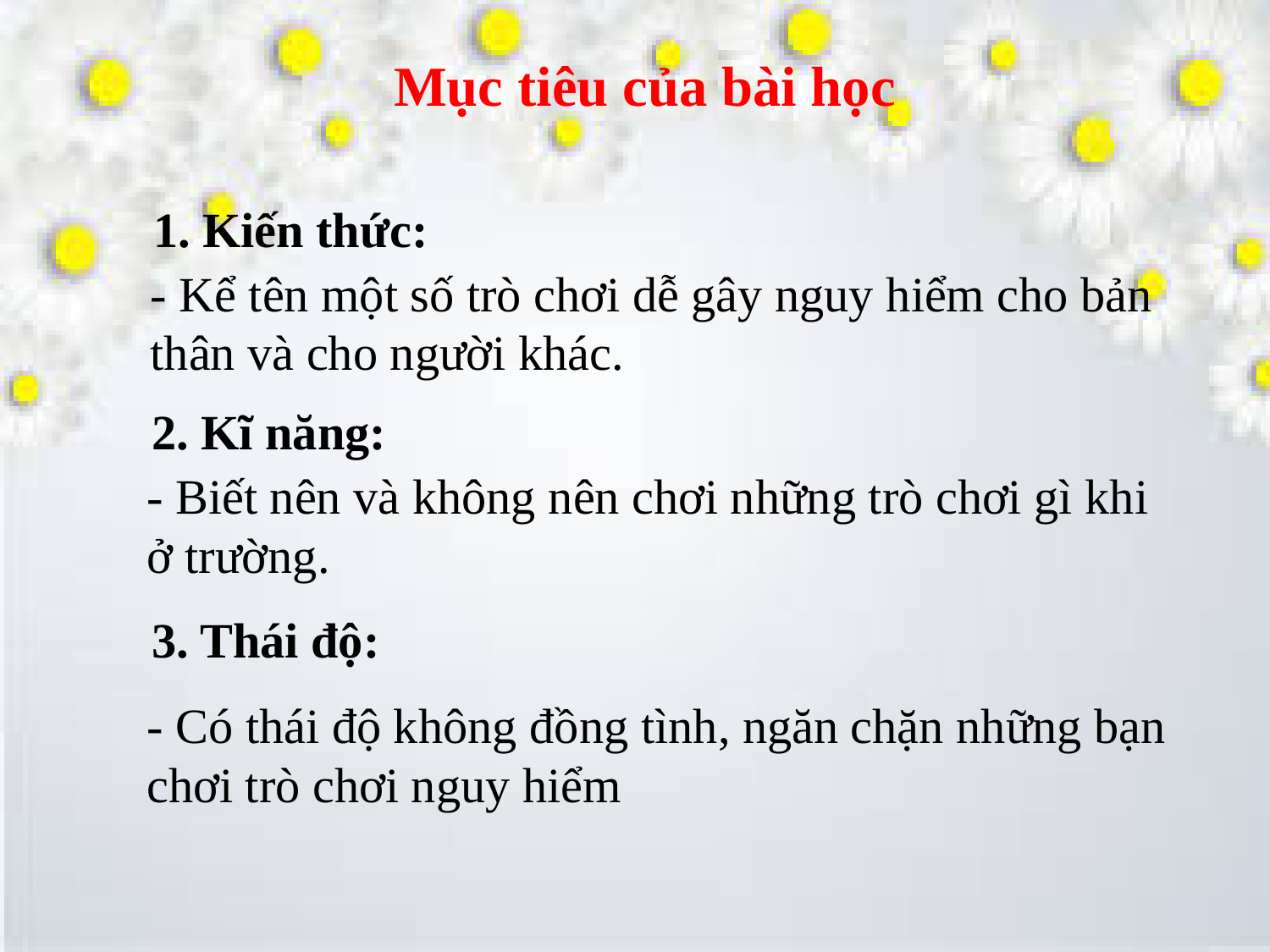

# Mục tiêu của bài học
1. Kiến thức:
- Kể tên một số trò chơi dễ gây nguy hiểm cho bản thân và cho người khác.
2. Kĩ năng:
- Biết nên và không nên chơi những trò chơi gì khi ở trường.
3. Thái độ:
- Có thái độ không đồng tình, ngăn chặn những bạn chơi trò chơi nguy hiểm